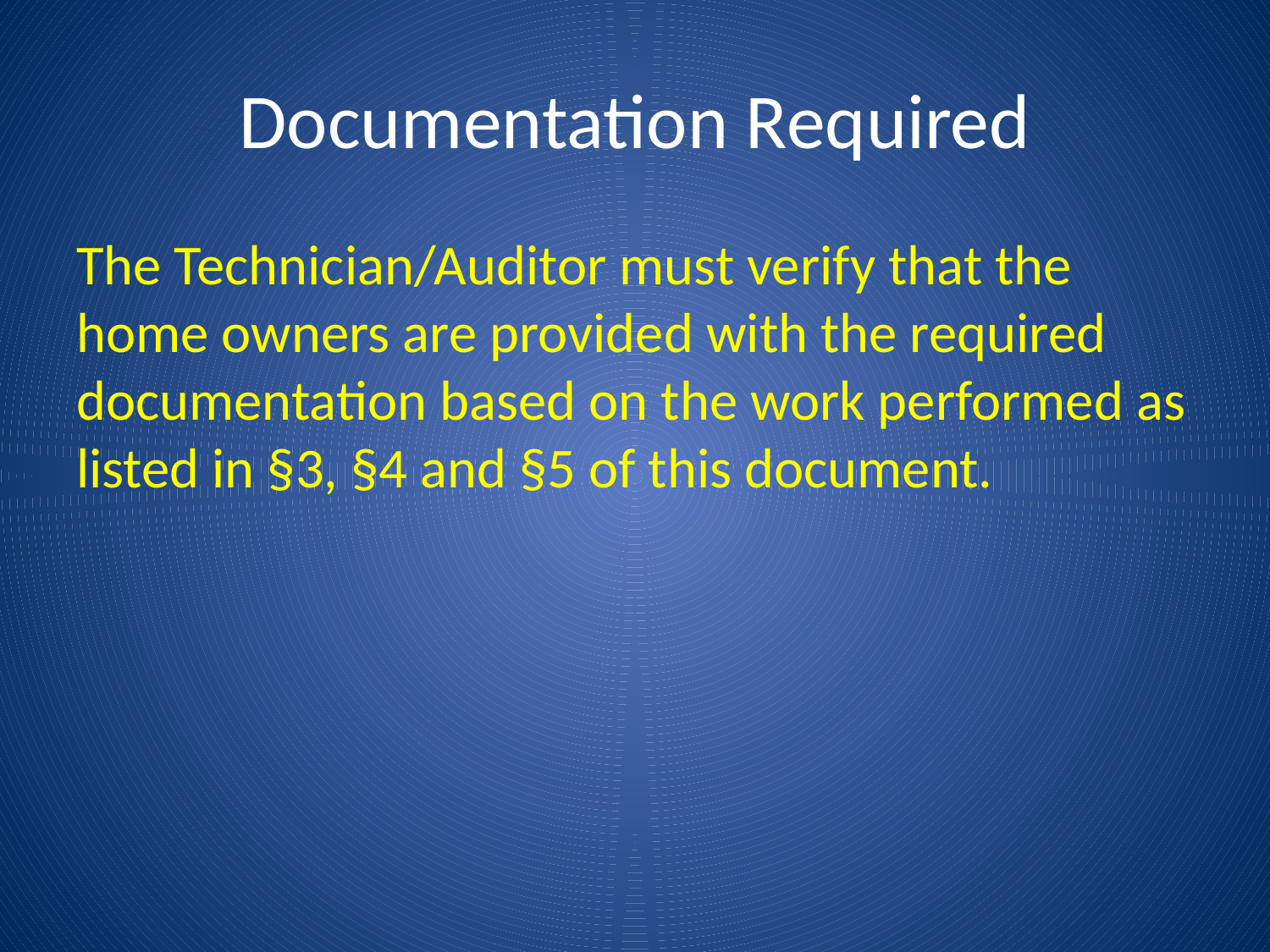

# Documentation Required
The Technician/Auditor must verify that the home owners are provided with the required documentation based on the work performed as listed in §3, §4 and §5 of this document.